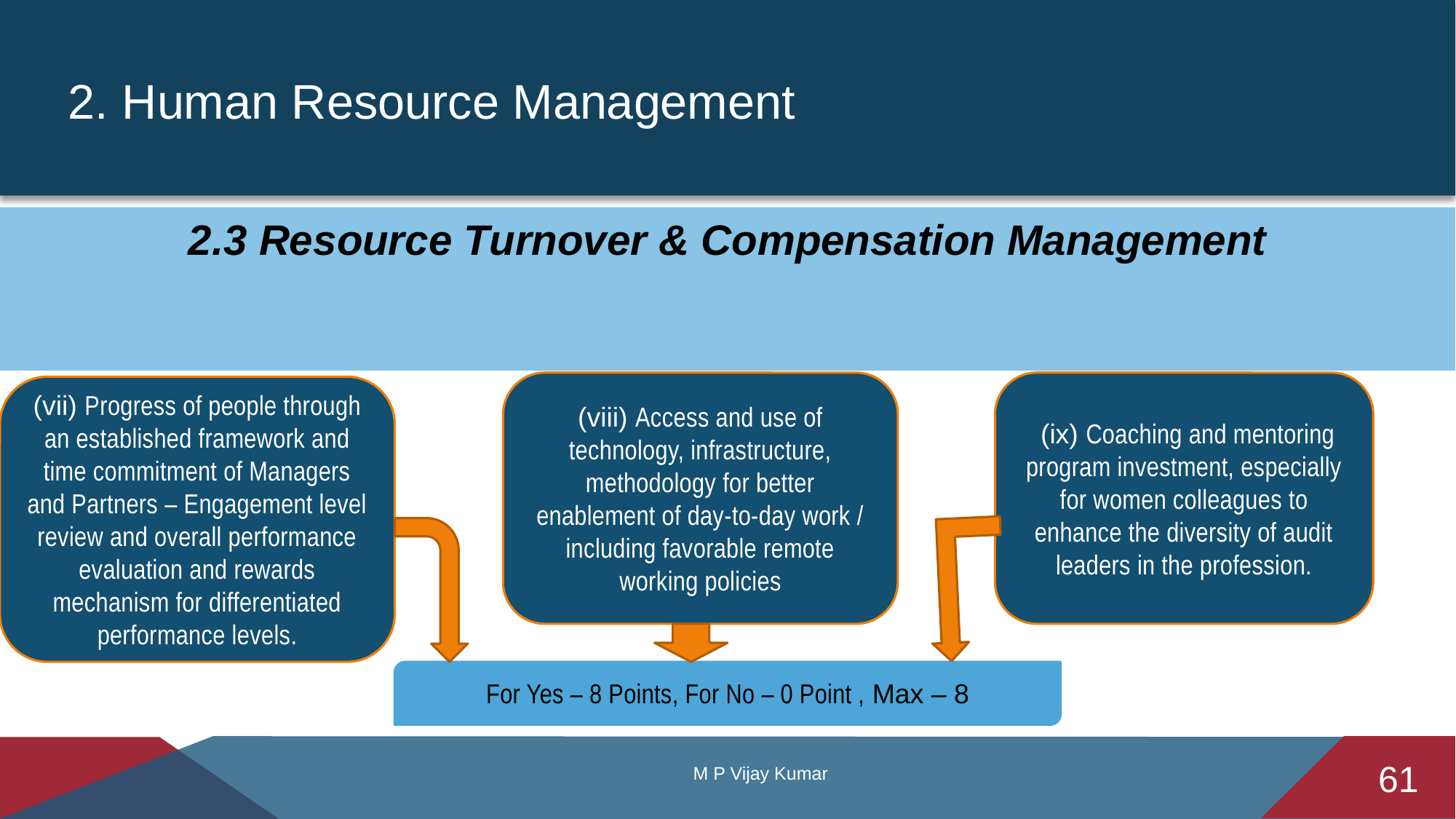

2. Human Resource Management
2.3 Resource Turnover & Compensation Management

(viii) Access and use of technology, infrastructure, methodology for better enablement of day-to-day work / including favorable remote working policies
 (ix) Coaching and mentoring program investment, especially for women colleagues to enhance the diversity of audit leaders in the profession.
(vii) Progress of people through an established framework and time commitment of Managers and Partners – Engagement level review and overall performance evaluation and rewards mechanism for differentiated performance levels.

For Yes – 8 Points, For No – 0 Point , Max – 8